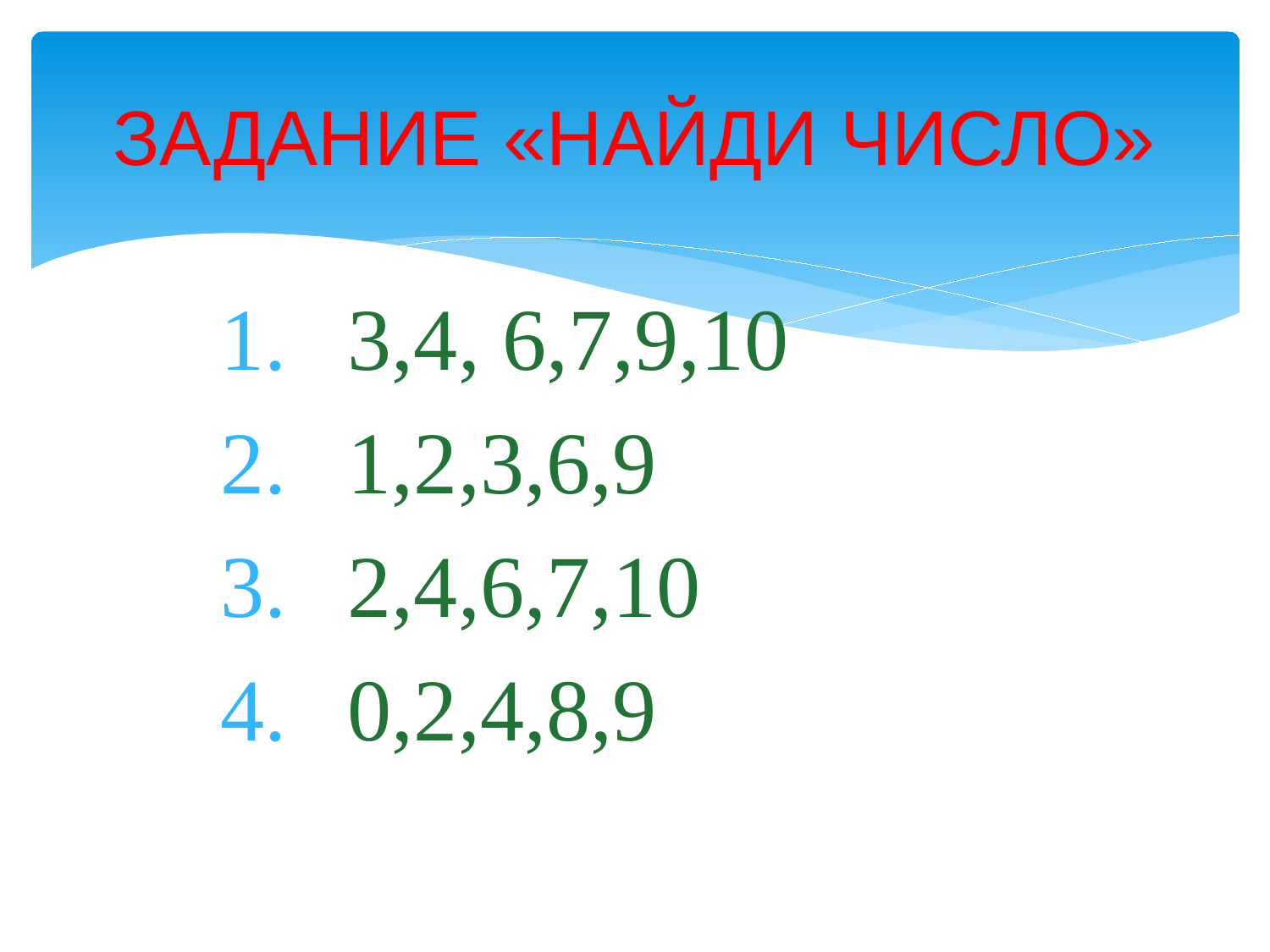

# ЗАДАНИЕ «НАЙДИ ЧИСЛО»
3,4, 6,7,9,10
1,2,3,6,9
2,4,6,7,10
0,2,4,8,9